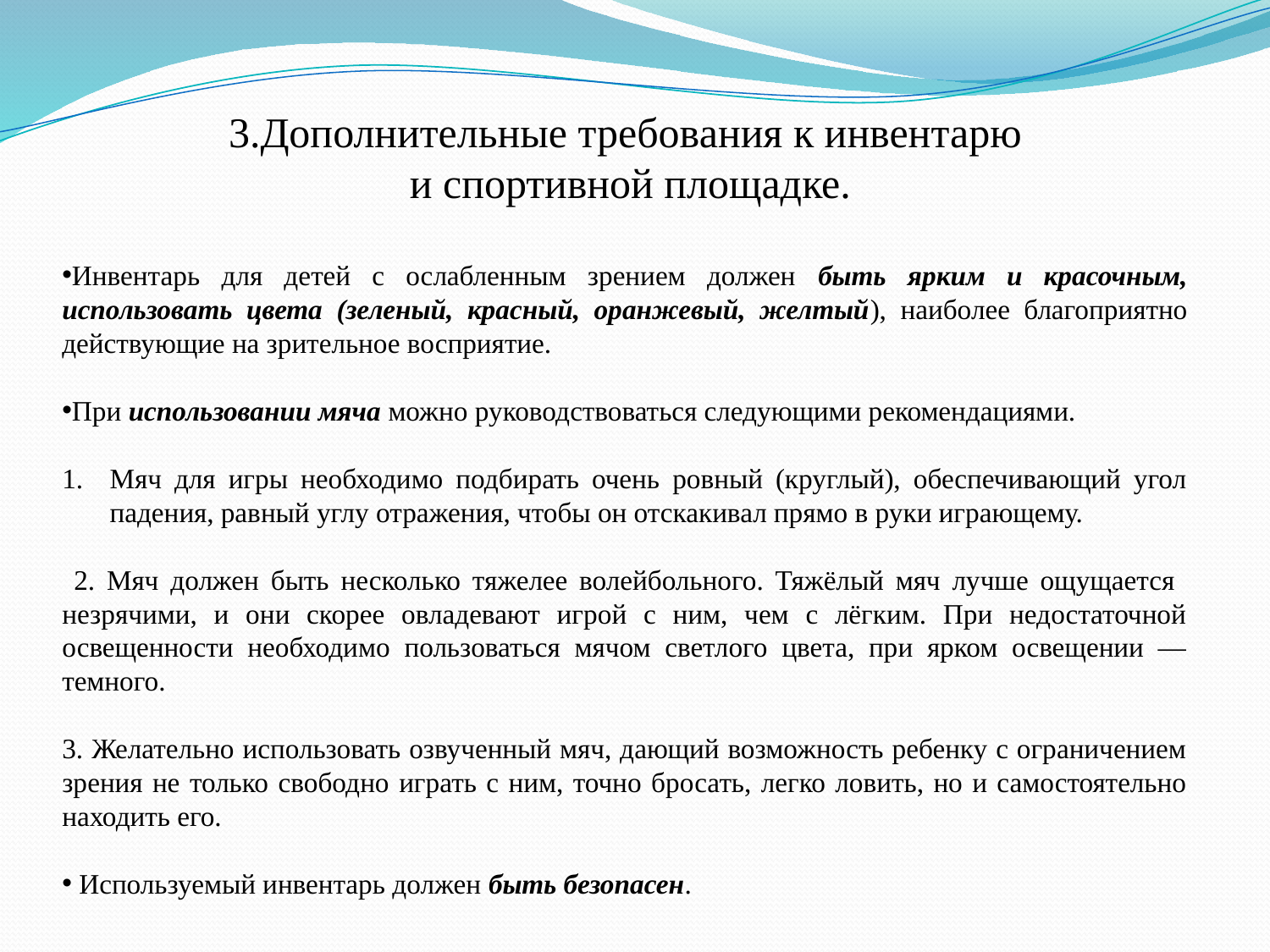

3.Дополнительные требования к инвентарю
 и спортивной площадке.

Инвентарь для детей с ослабленным зрением должен быть ярким и красочным, использовать цвета (зеленый, красный, оранжевый, желтый), наиболее благоприятно действующие на зрительное восприятие.

При использовании мяча можно руководствоваться следующими рекомендациями.

Мяч для игры необходимо подбирать очень ровный (круглый), обеспечивающий угол падения, равный углу отражения, чтобы он отскакивал прямо в руки играющему.

 2. Мяч должен быть несколько тяжелее волейбольного. Тяжёлый мяч лучше ощущается  незрячими, и они скорее овладевают игрой с ним, чем с лёгким. При недостаточной освещенности необходимо пользоваться мячом светлого цвета, при ярком освещении — темного.

3. Желательно использовать озвученный мяч, дающий возможность ребенку с ограничением зрения не только свободно играть с ним, точно бросать, легко ловить, но и самостоятельно находить его.

 Используемый инвентарь должен быть безопасен.